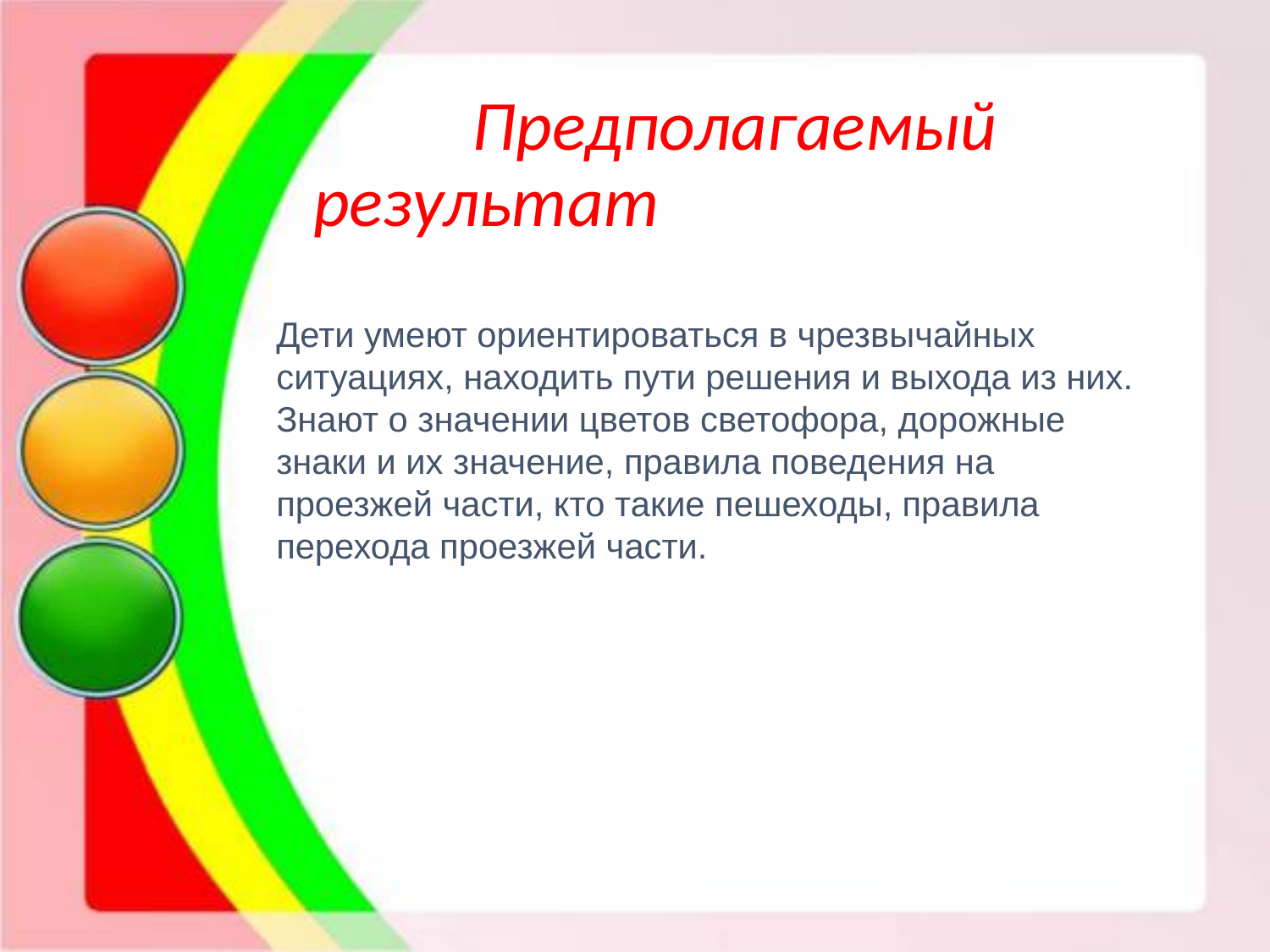

# Предполагаемый результат
Дети умеют ориентироваться в чрезвычайных ситуациях, находить пути решения и выхода из них.
Знают о значении цветов светофора, дорожные знаки и их значение, правила поведения на проезжей части, кто такие пешеходы, правила перехода проезжей части.